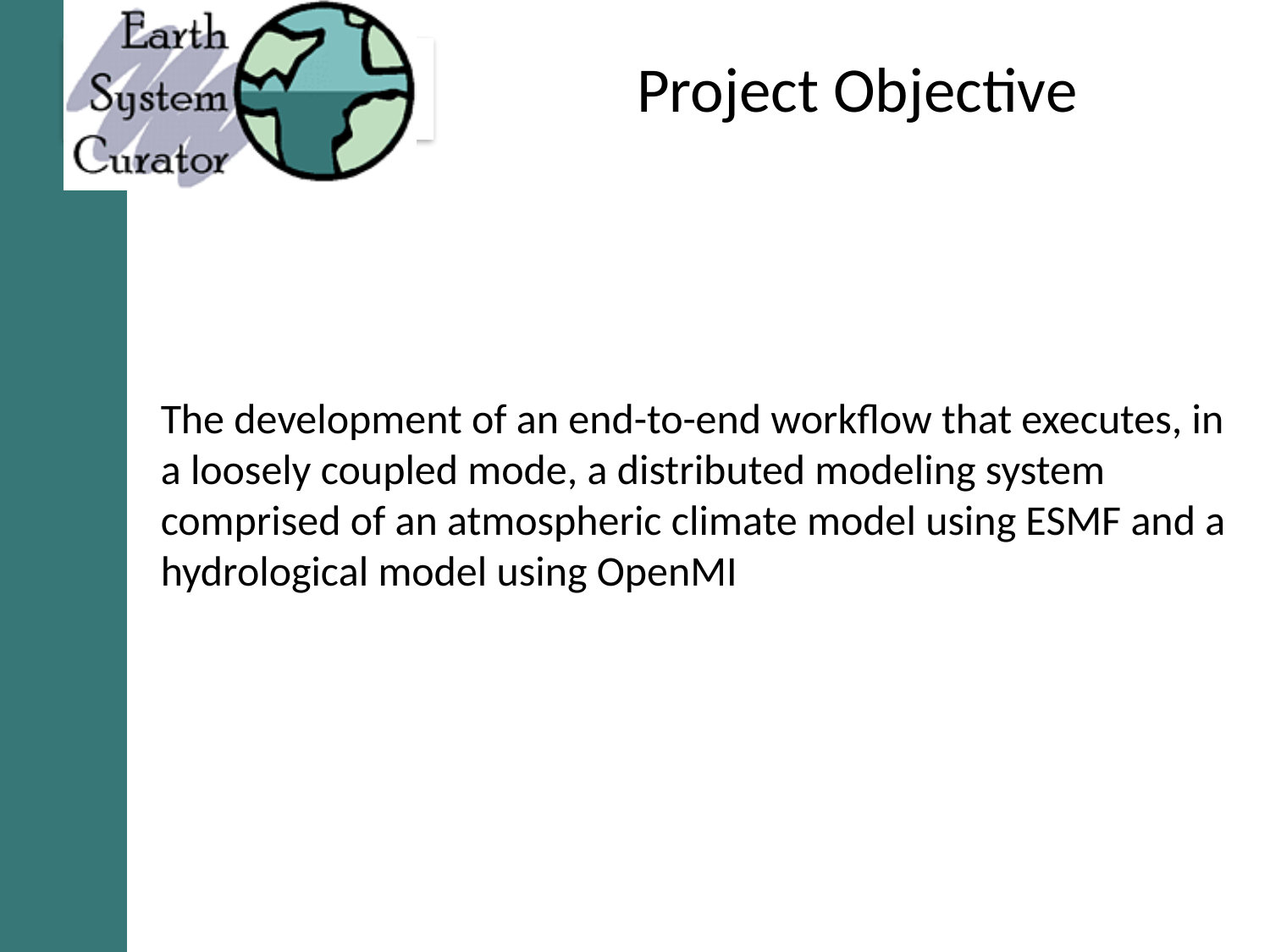

# Project Objective
The development of an end-to-end workflow that executes, in a loosely coupled mode, a distributed modeling system comprised of an atmospheric climate model using ESMF and a hydrological model using OpenMI